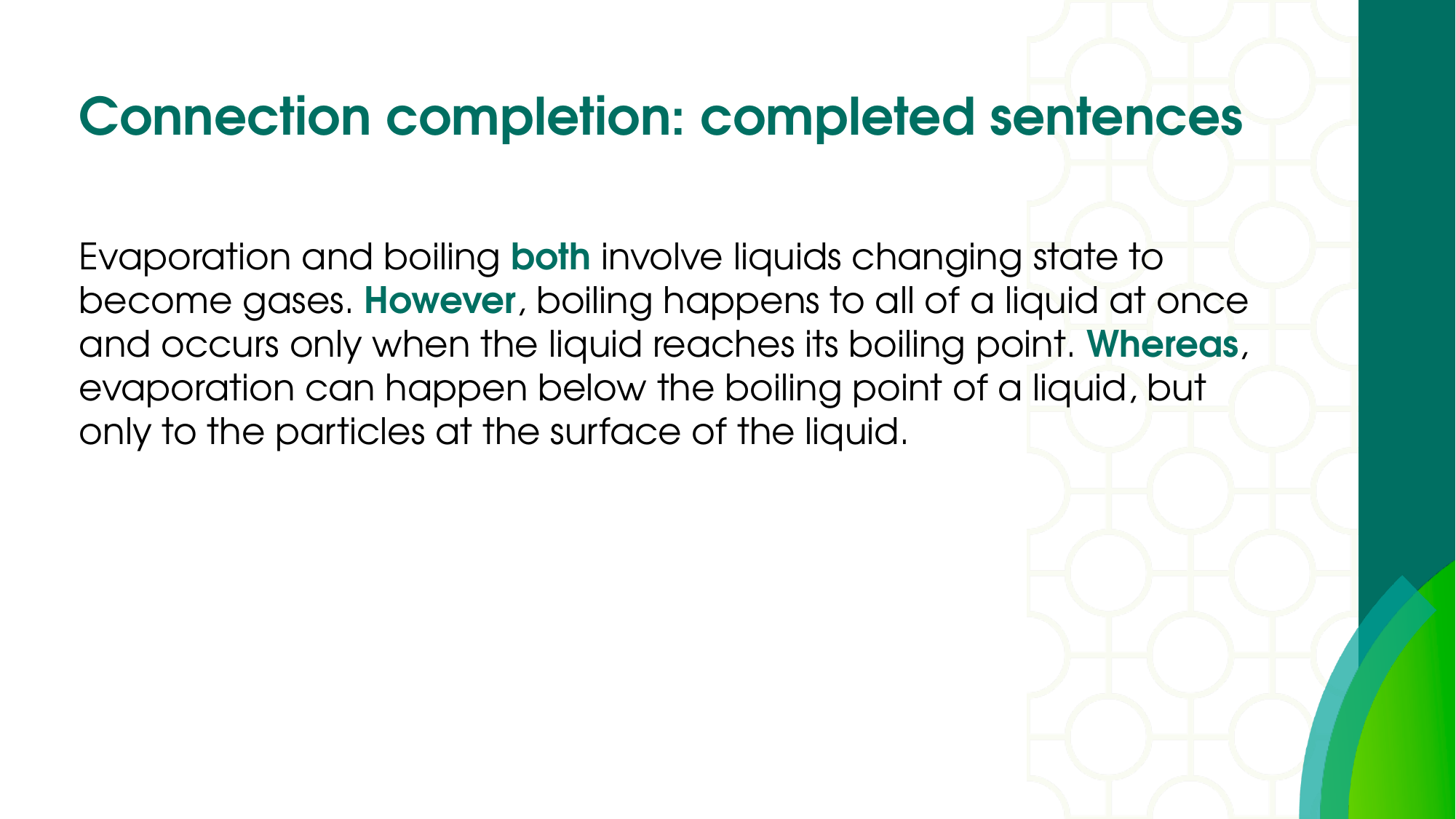

# Connection completion: completed sentences
Evaporation and boiling both involve liquids changing state to become gases. However, boiling happens to all of a liquid at once and occurs only when the liquid reaches its boiling point. Whereas, evaporation can happen below the boiling point of a liquid, but only to the particles at the surface of the liquid.